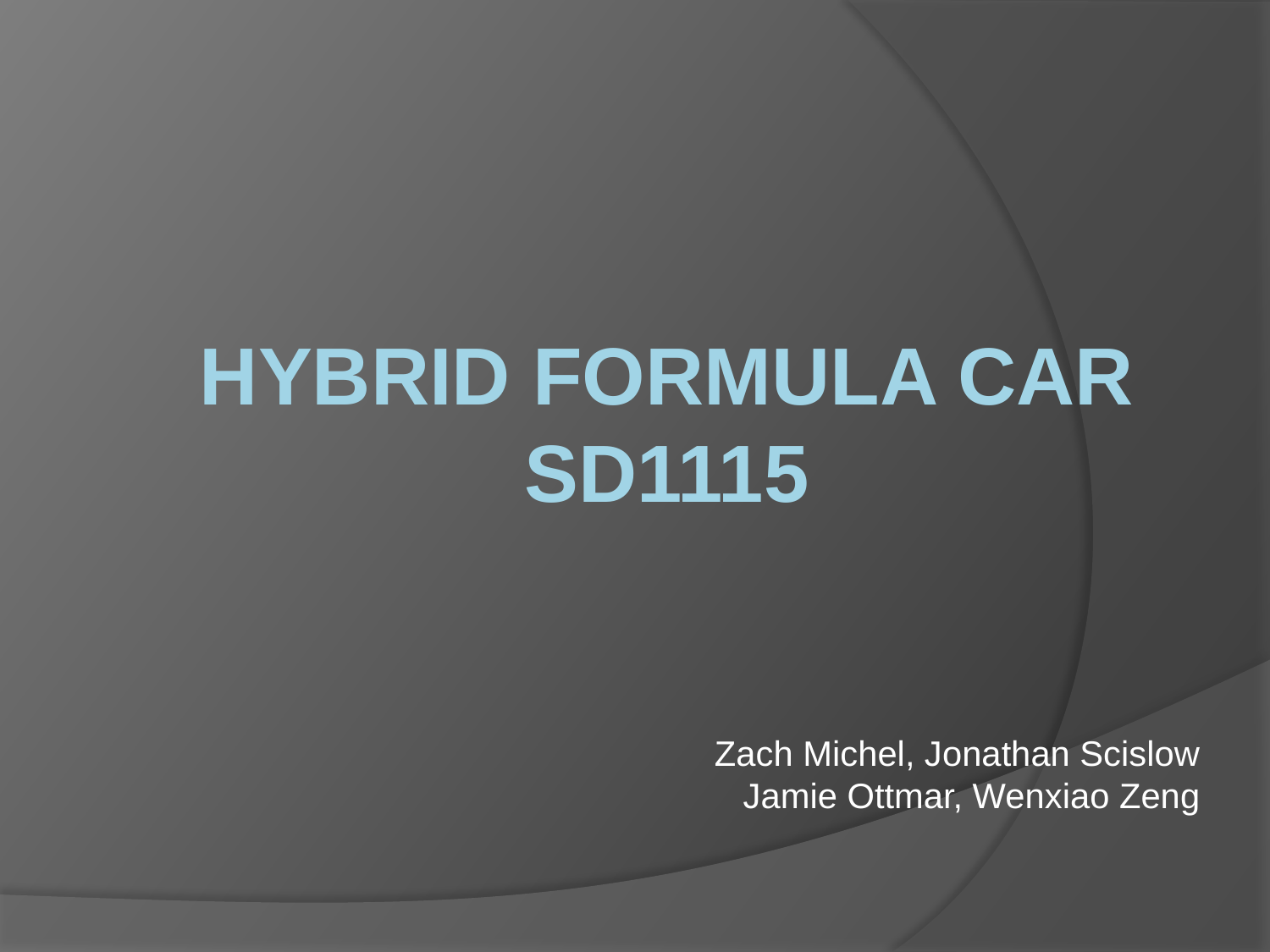

# Hybrid Formula Car SD1115
Zach Michel, Jonathan Scislow
Jamie Ottmar, Wenxiao Zeng